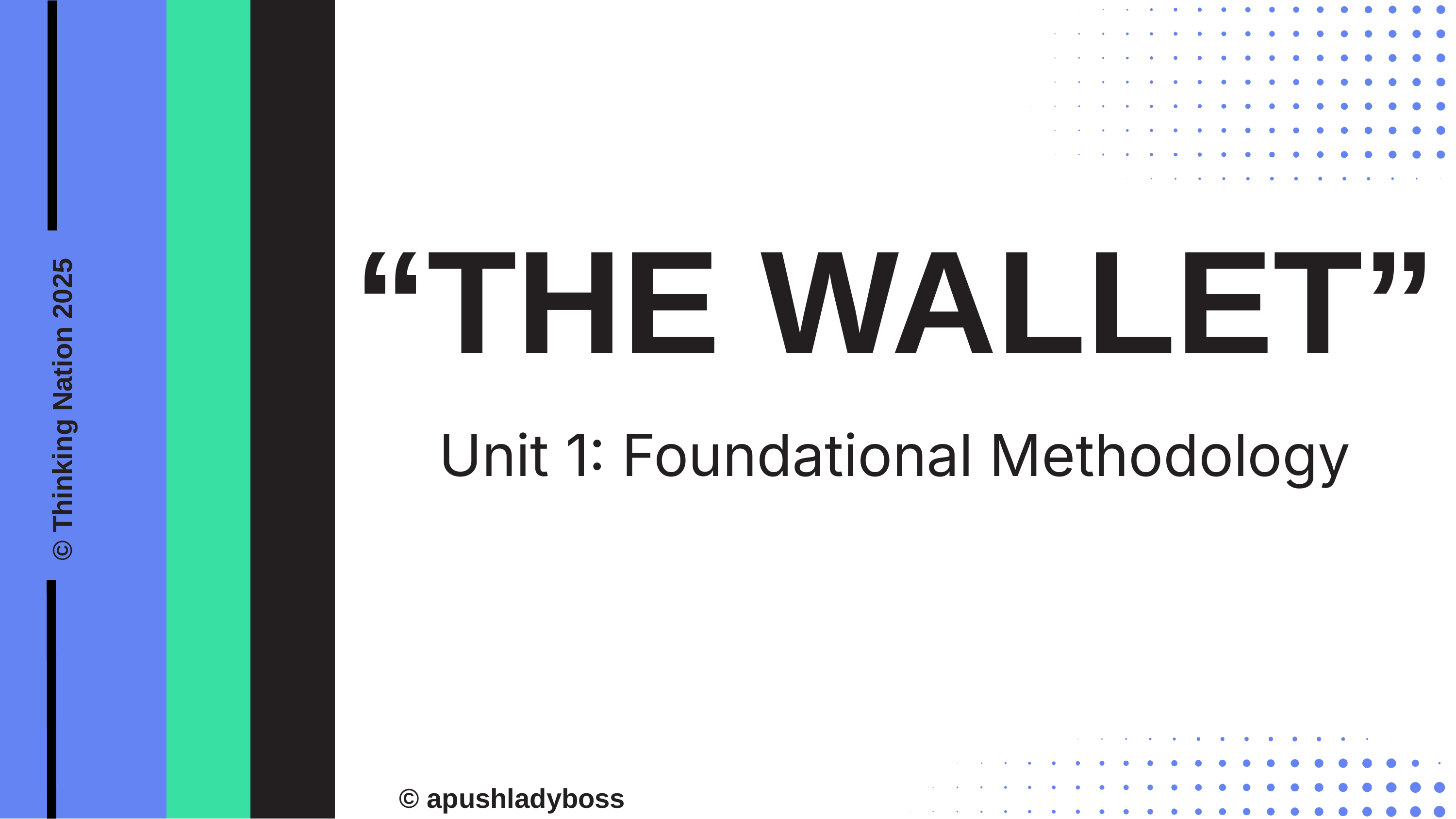

“THE WALLET”
Unit 1: Foundational Methodology
© Thinking Nation 2025

© apushladyboss